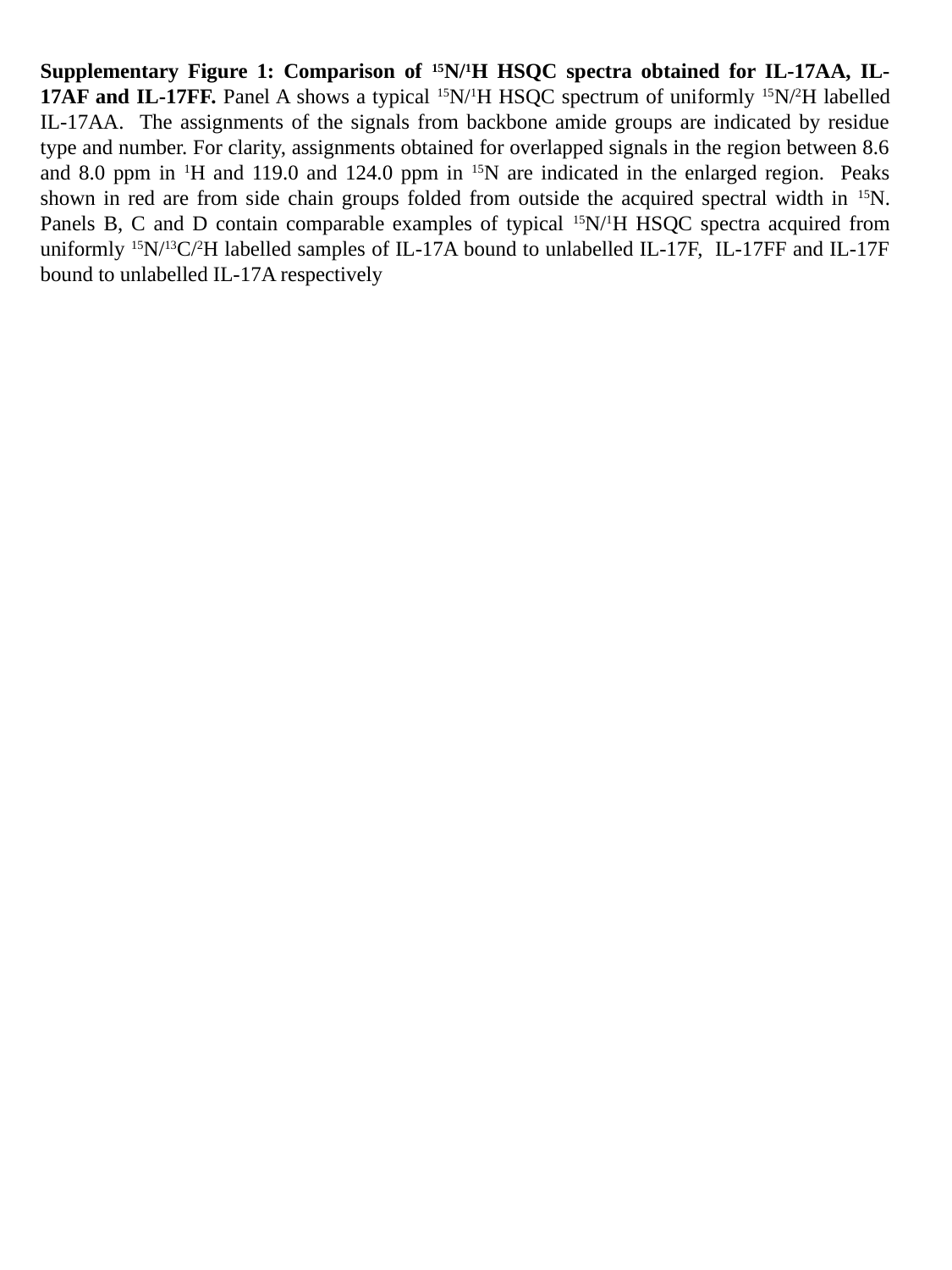

Supplementary Figure 1: Comparison of 15N/1H HSQC spectra obtained for IL-17AA, IL-17AF and IL-17FF. Panel A shows a typical 15N/1H HSQC spectrum of uniformly 15N/2H labelled IL-17AA.  The assignments of the signals from backbone amide groups are indicated by residue type and number. For clarity, assignments obtained for overlapped signals in the region between 8.6 and 8.0 ppm in 1H and 119.0 and 124.0 ppm in 15N are indicated in the enlarged region.  Peaks shown in red are from side chain groups folded from outside the acquired spectral width in 15N. Panels B, C and D contain comparable examples of typical 15N/1H HSQC spectra acquired from uniformly 15N/13C/2H labelled samples of IL-17A bound to unlabelled IL-17F,  IL-17FF and IL-17F bound to unlabelled IL-17A respectively